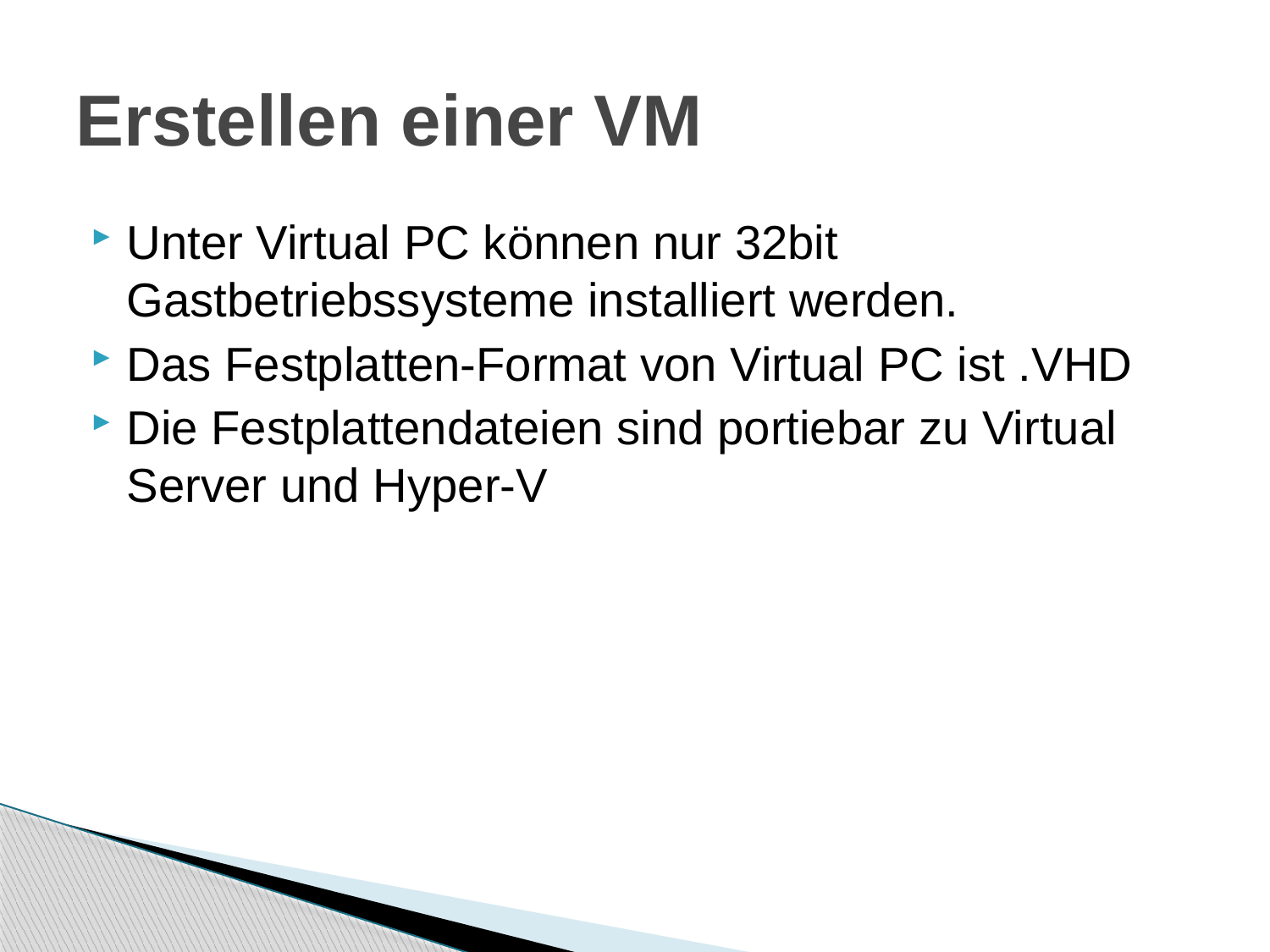

# Erstellen einer VM
Unter Virtual PC können nur 32bit Gastbetriebssysteme installiert werden.
Das Festplatten-Format von Virtual PC ist .VHD
Die Festplattendateien sind portiebar zu Virtual Server und Hyper-V